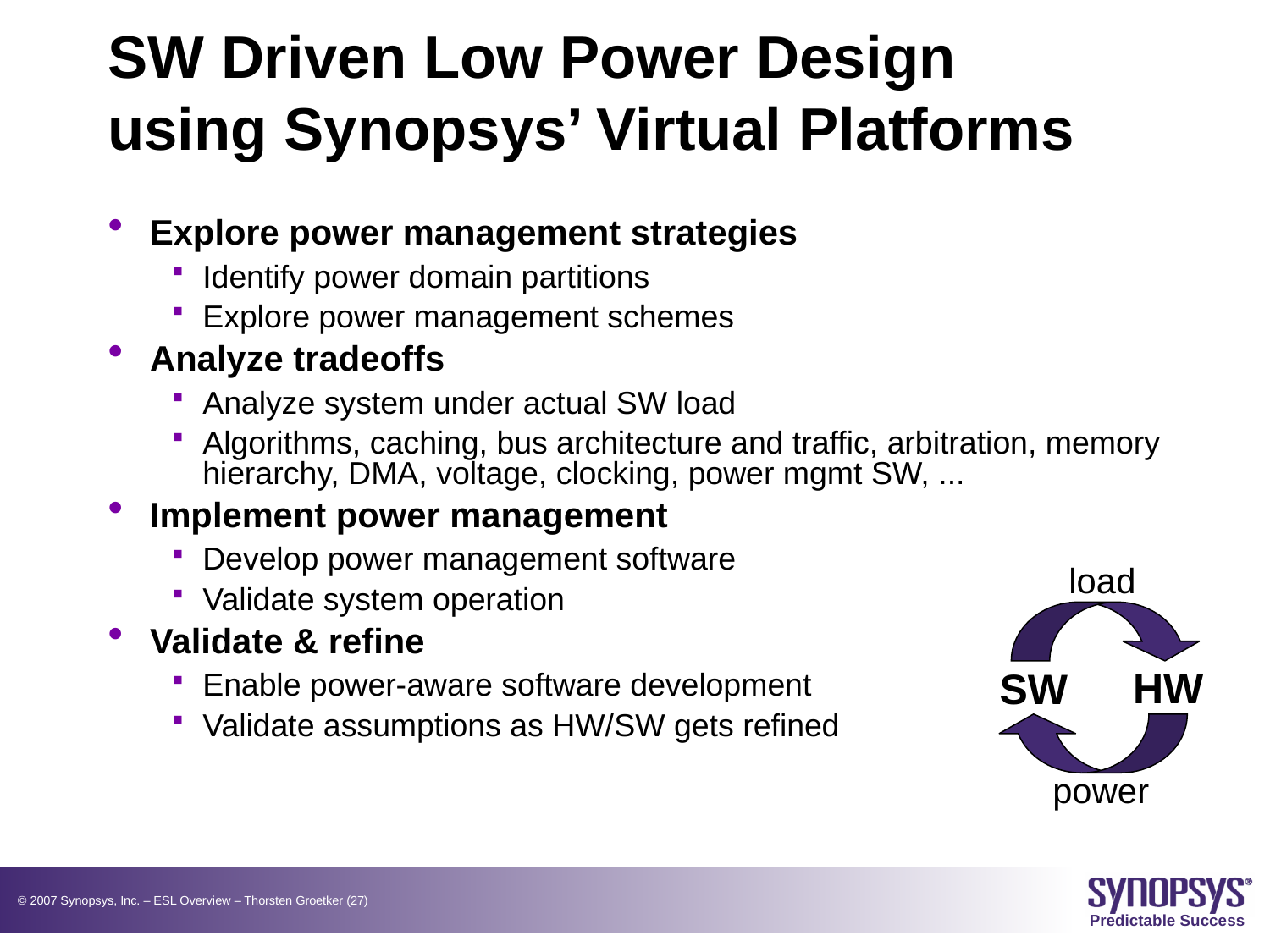

# SW Driven Low Power Design using Synopsys’ Virtual Platforms
 Explore power management strategies
Identify power domain partitions
Explore power management schemes
 Analyze tradeoffs
Analyze system under actual SW load
Algorithms, caching, bus architecture and traffic, arbitration, memory hierarchy, DMA, voltage, clocking, power mgmt SW, ...
 Implement power management
Develop power management software
Validate system operation
 Validate & refine
Enable power-aware software development
Validate assumptions as HW/SW gets refined
load

HW
SW

power